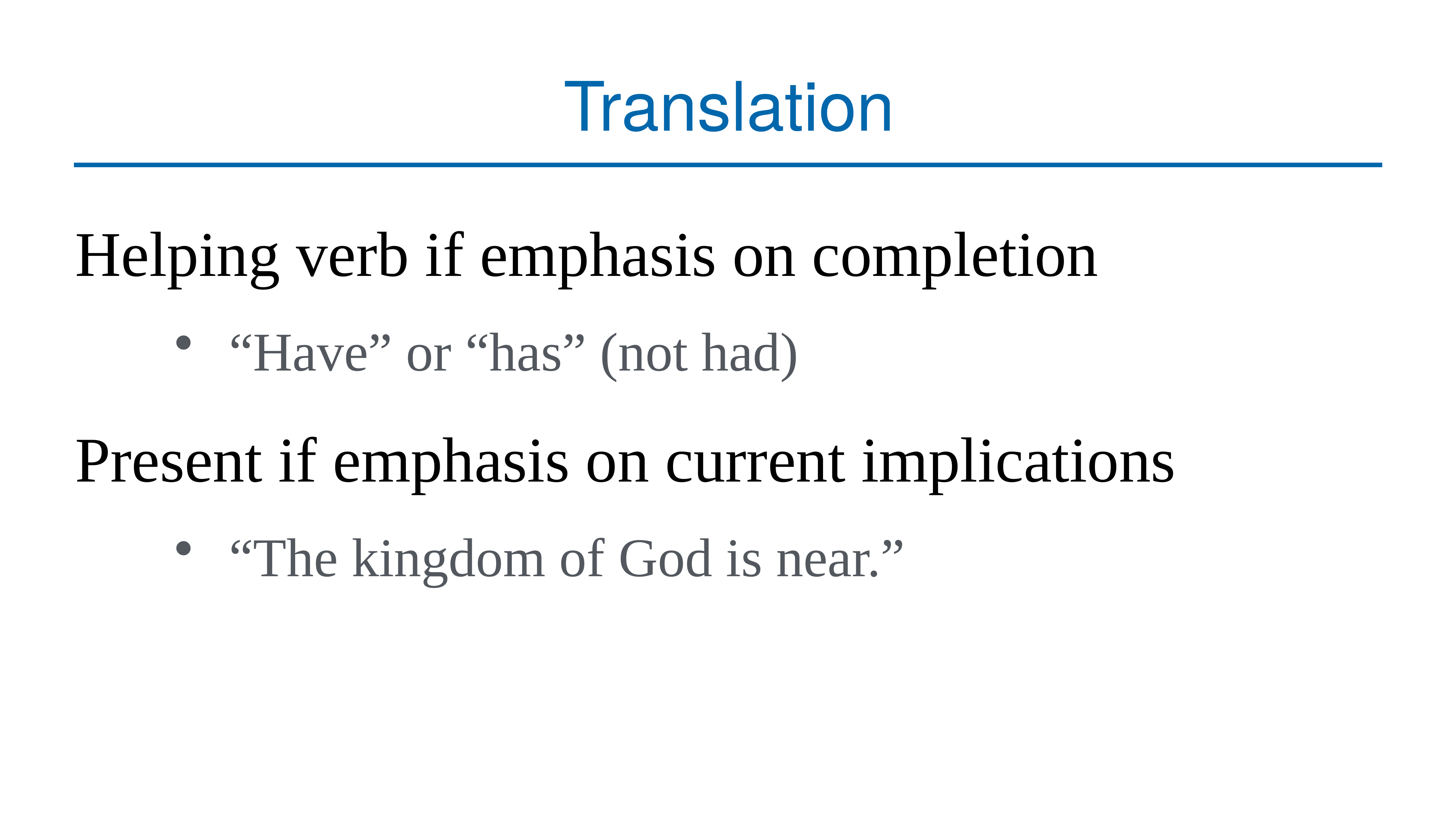

# Translation
Helping verb if emphasis on completion
“Have” or “has” (not had)
Present if emphasis on current implications
“The kingdom of God is near.”